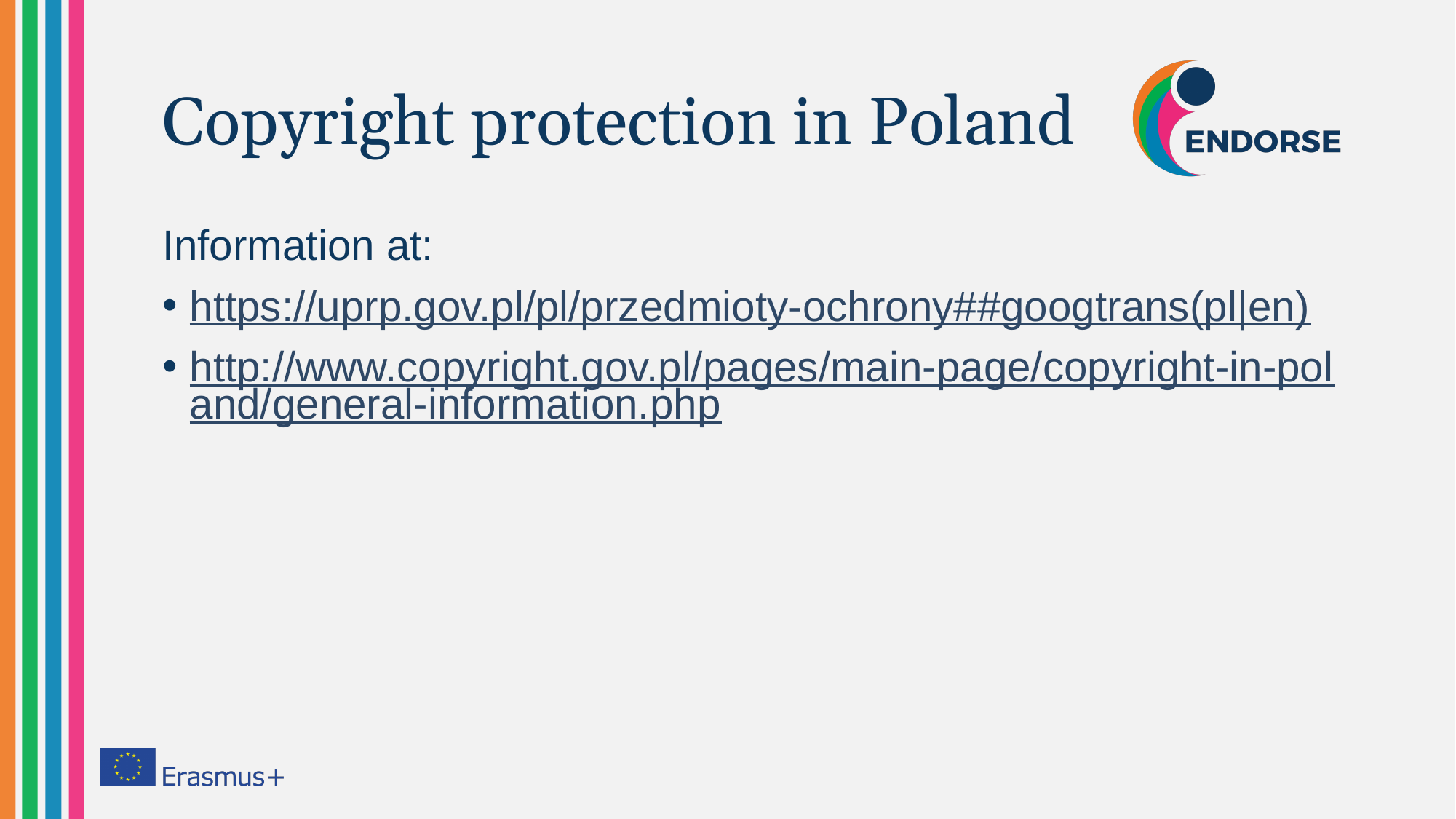

# Copyright protection in Poland
Information at:
https://uprp.gov.pl/pl/przedmioty-ochrony##googtrans(pl|en)
http://www.copyright.gov.pl/pages/main-page/copyright-in-poland/general-information.php